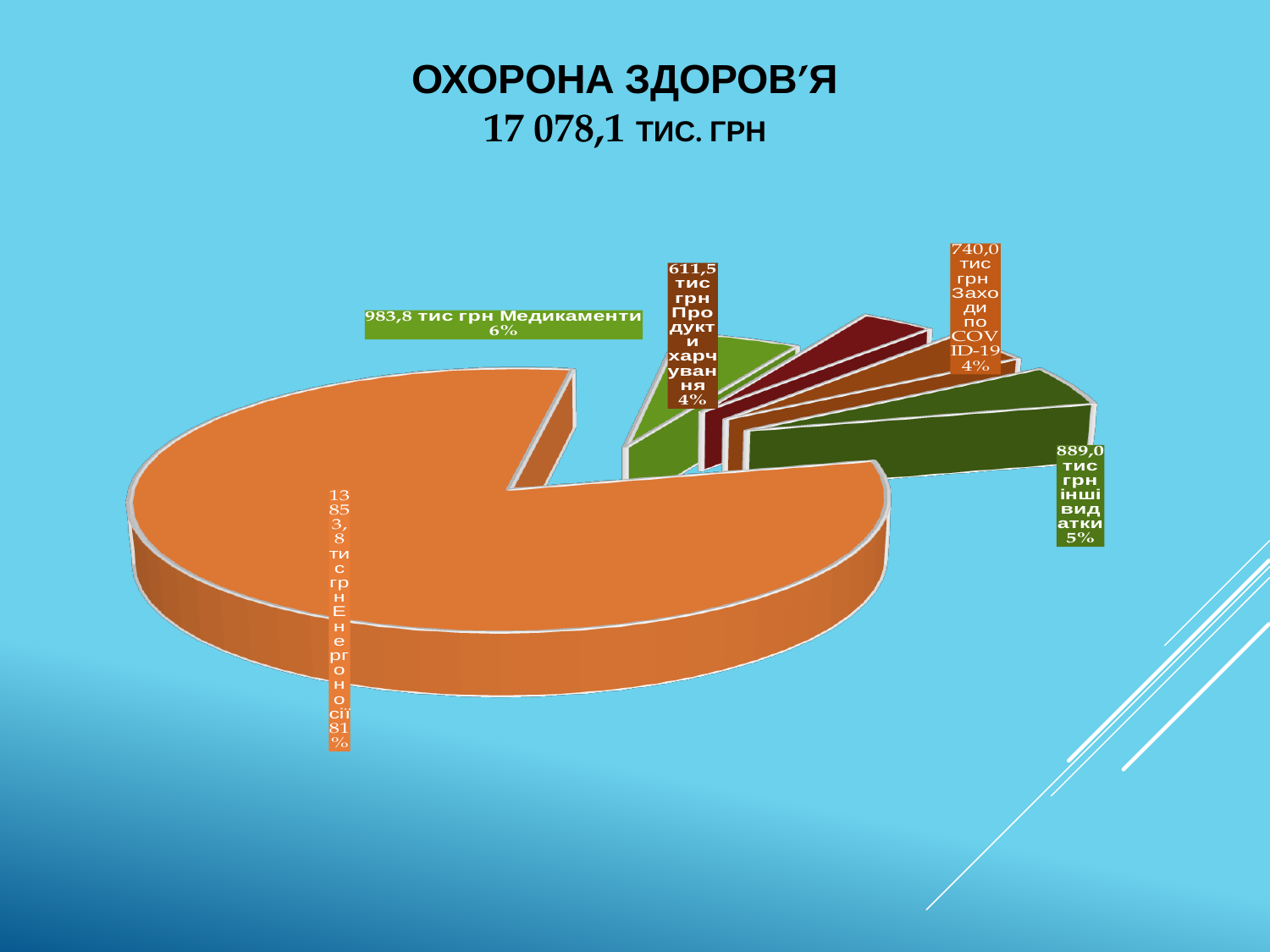

# ОХОРОНА ЗДОРОВ’Я 17 078,1 тис. грн

[unsupported chart]